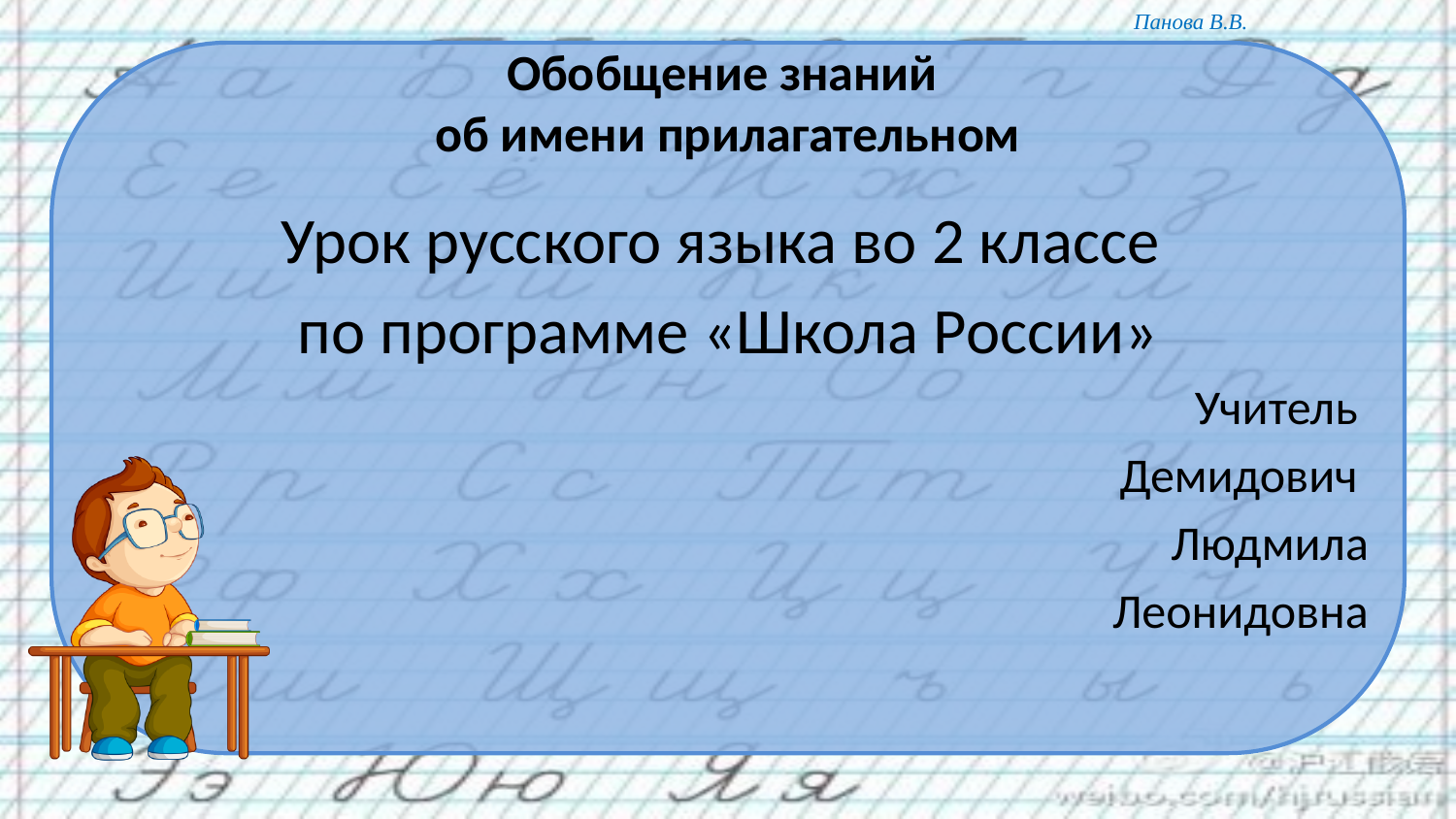

# Обобщение знаний об имени прилагательном
Урок русского языка во 2 классе
по программе «Школа России»
Учитель
Демидович
Людмила
 Леонидовна